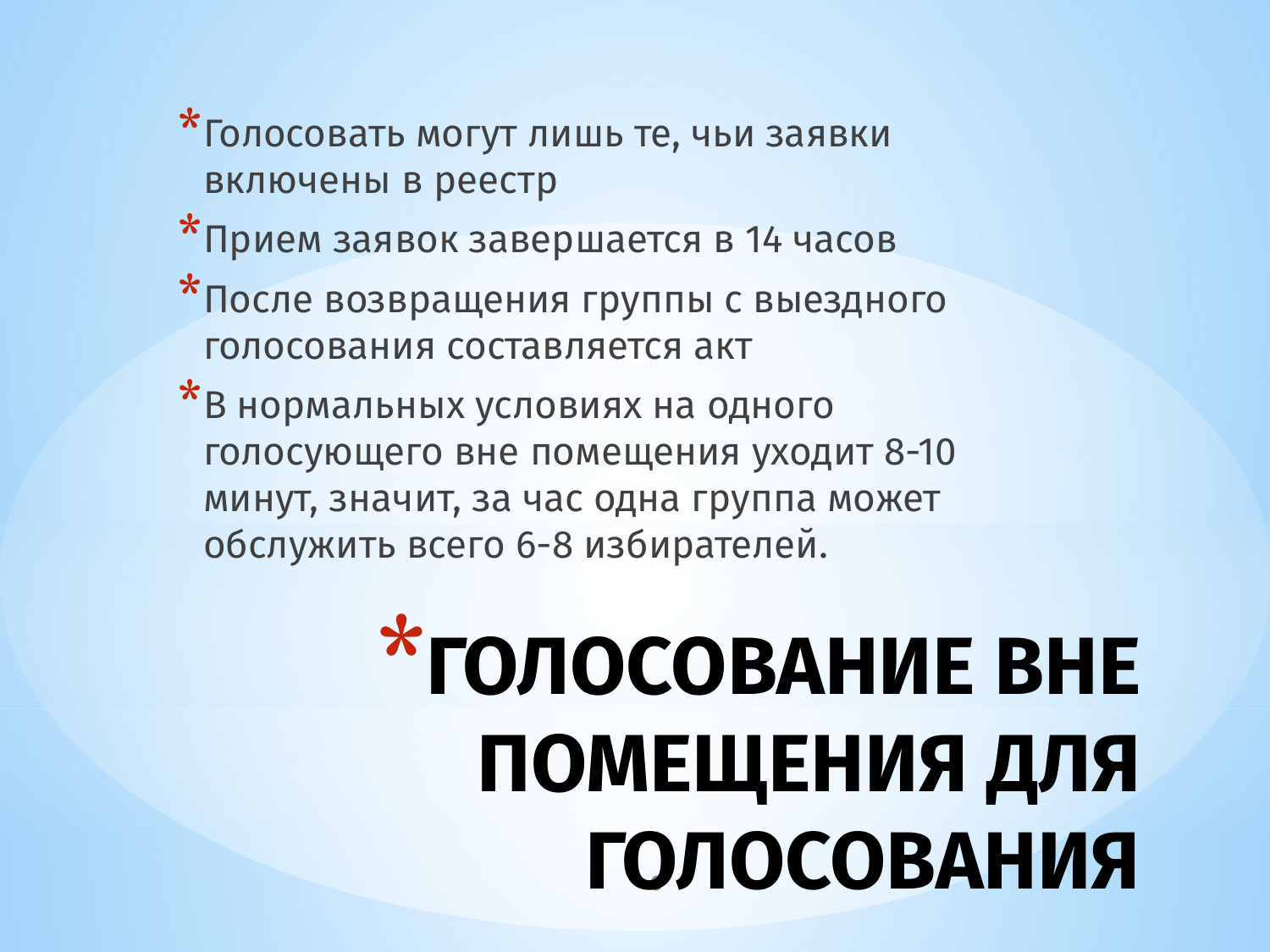

Голосовать могут лишь те, чьи заявки включены в реестр
Прием заявок завершается в 14 часов
После возвращения группы с выездного голосования составляется акт
В нормальных условиях на одного голосующего вне помещения уходит 8-10 минут, значит, за час одна группа может обслужить всего 6-8 избирателей.

# ГОЛОСОВАНИЕ ВНЕ ПОМЕЩЕНИЯ ДЛЯ ГОЛОСОВАНИЯ
6